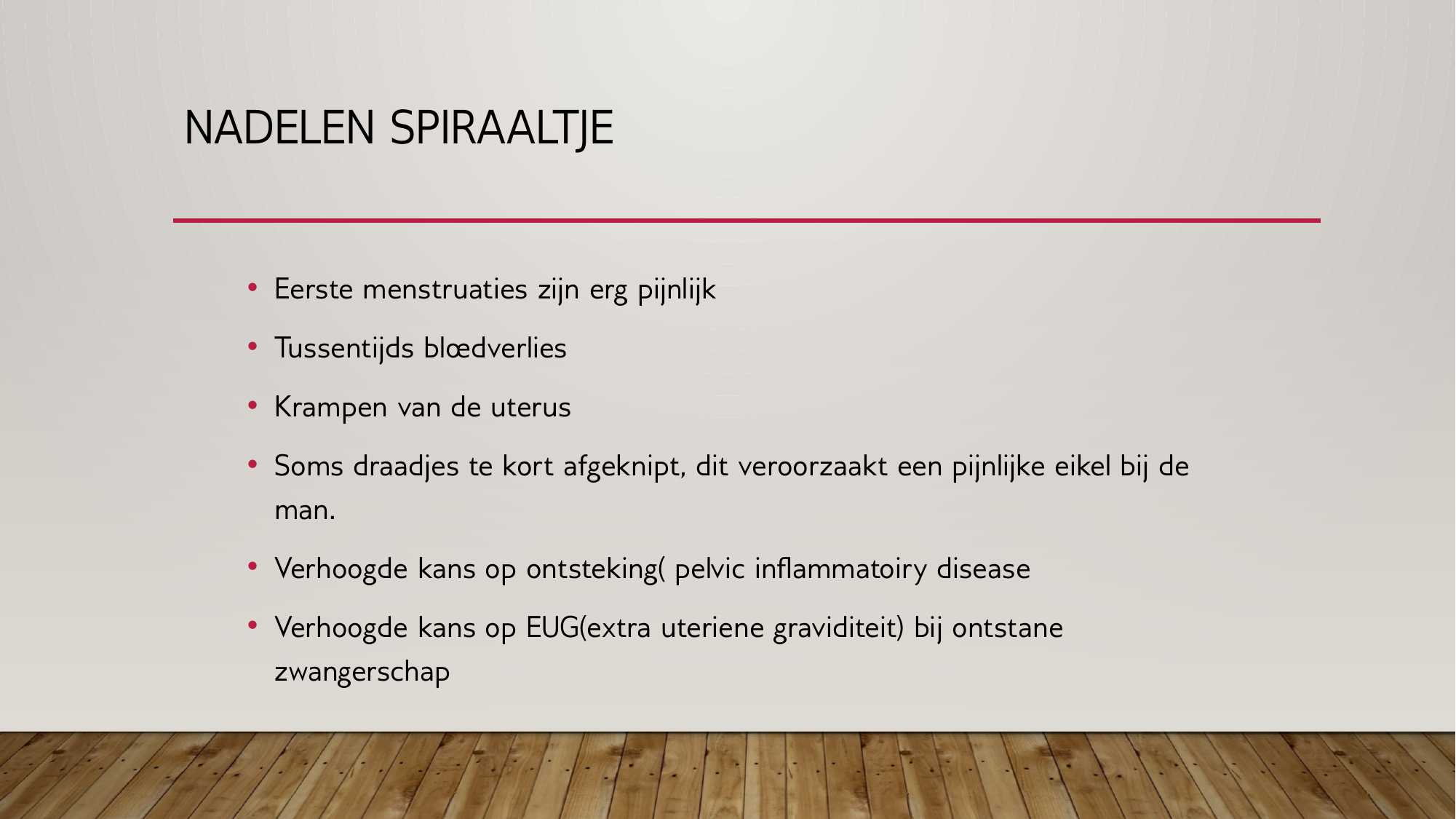

# Nadelen spiraaltje

Eerste menstruaties zijn erg pijnlijk
Tussentijds bloedverlies
Krampen van de uterus
Soms draadjes te kort afgeknipt, dit veroorzaakt een pijnlijke eikel bij de man.
Verhoogde kans op ontsteking( pelvic inflammatoiry disease
Verhoogde kans op EUG(extra uteriene graviditeit) bij ontstane zwangerschap